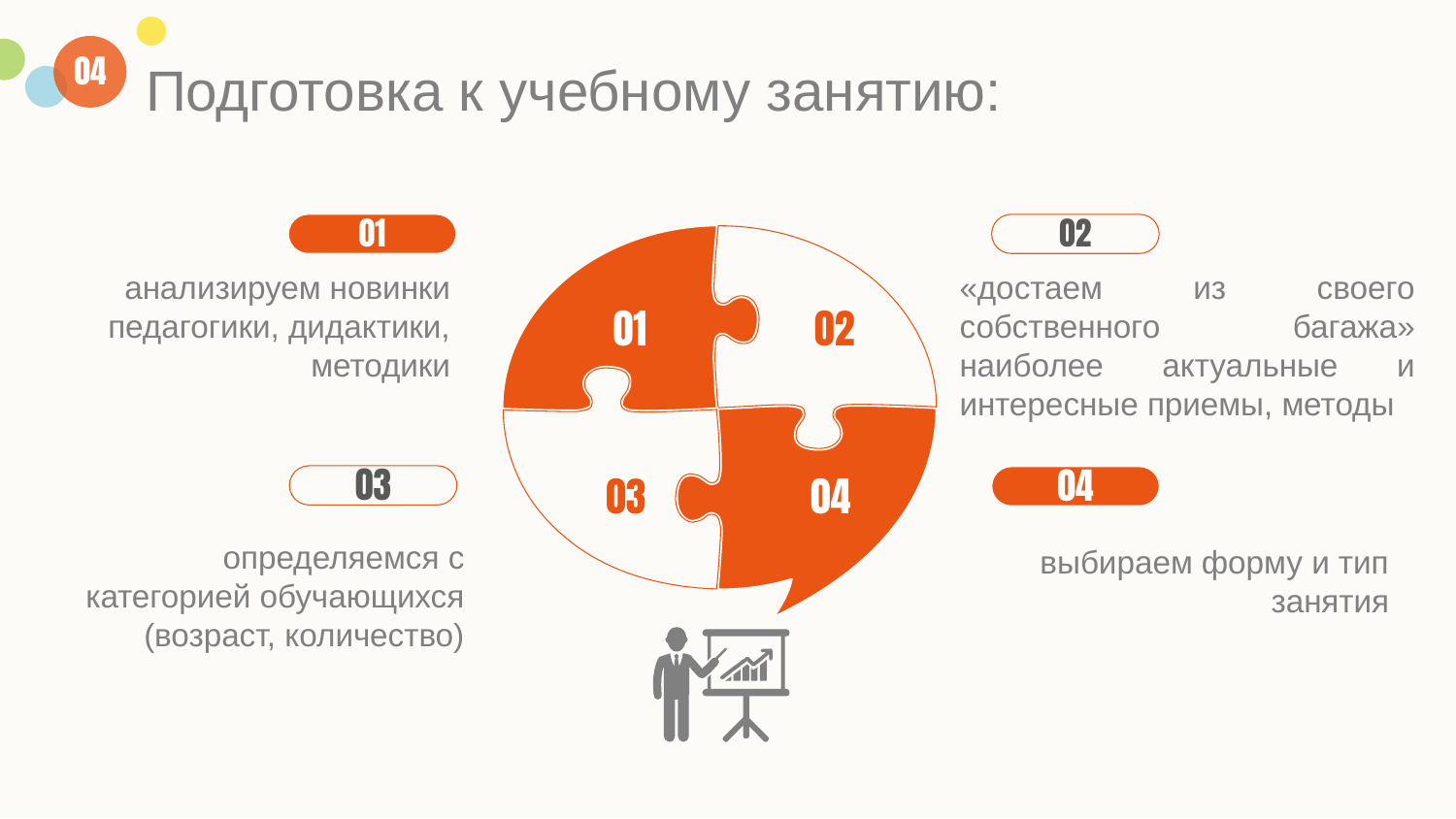

04
Подготовка к учебному занятию:

01
02

анализируем новинки педагогики, дидактики, методики
«достаем из своего собственного багажа» наиболее актуальные и интересные приемы, методы
01
02
03
04
03
04
определяемся с категорией обучающихся (возраст, количество)
выбираем форму и тип занятия